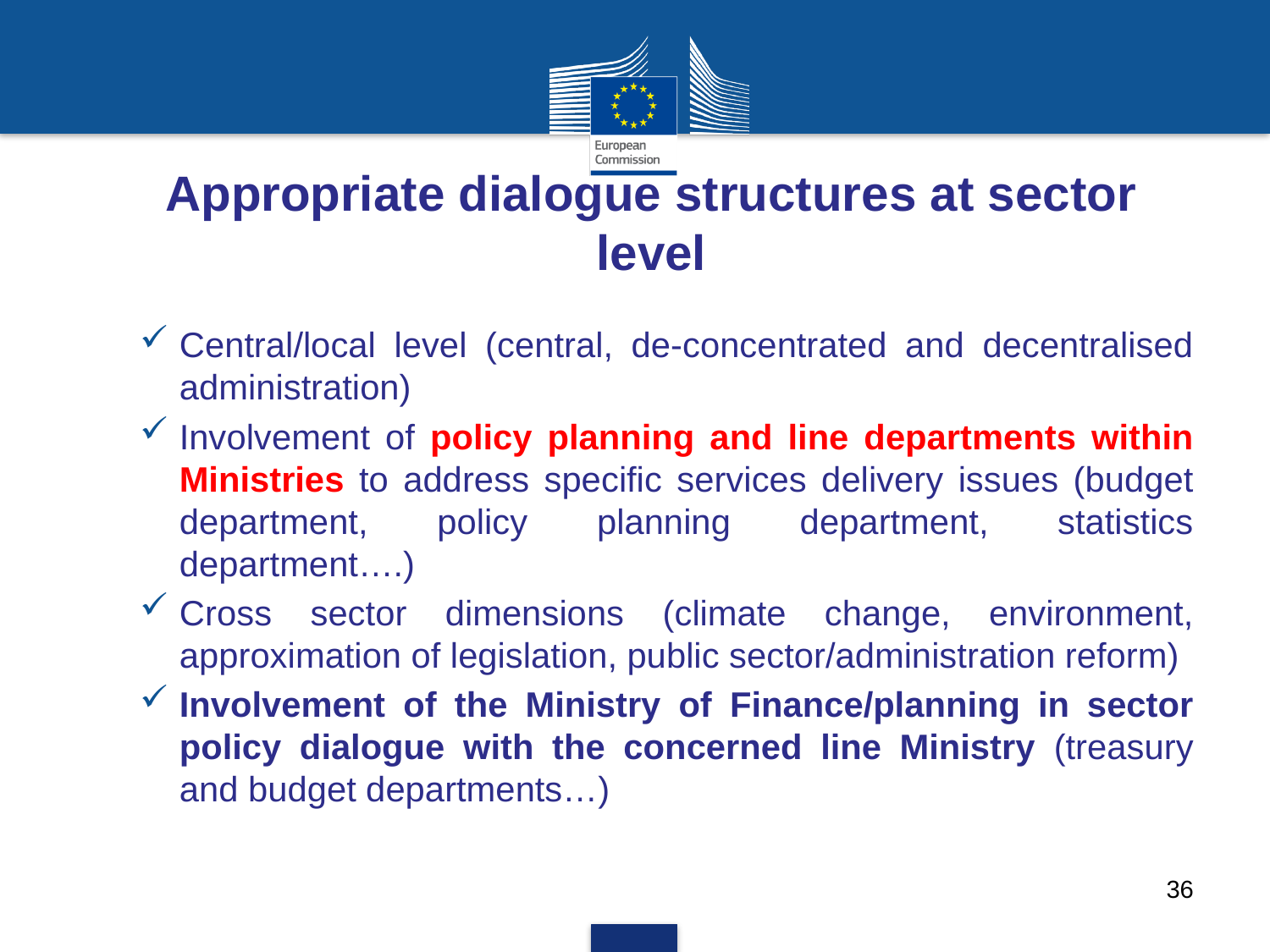

# Appropriate dialogue structures at sector level
Central/local level (central, de-concentrated and decentralised administration)
Involvement of policy planning and line departments within Ministries to address specific services delivery issues (budget department, policy planning department, statistics department….)
Cross sector dimensions (climate change, environment, approximation of legislation, public sector/administration reform)
Involvement of the Ministry of Finance/planning in sector policy dialogue with the concerned line Ministry (treasury and budget departments…)

36